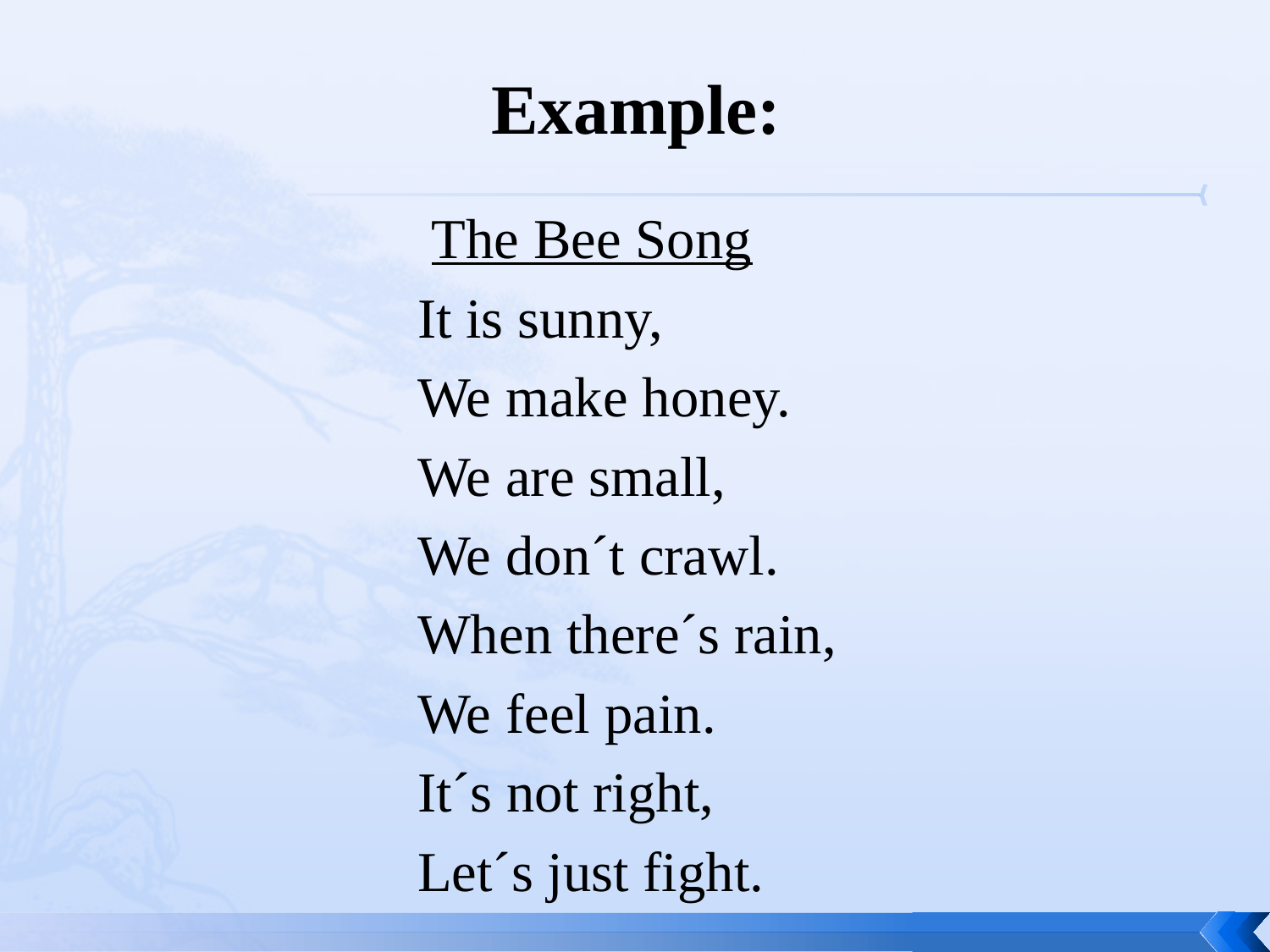

# Example:
 The Bee Song
It is sunny,
We make honey.
We are small,
We don´t crawl.
When there´s rain,
We feel pain.
It´s not right,
Let´s just fight.